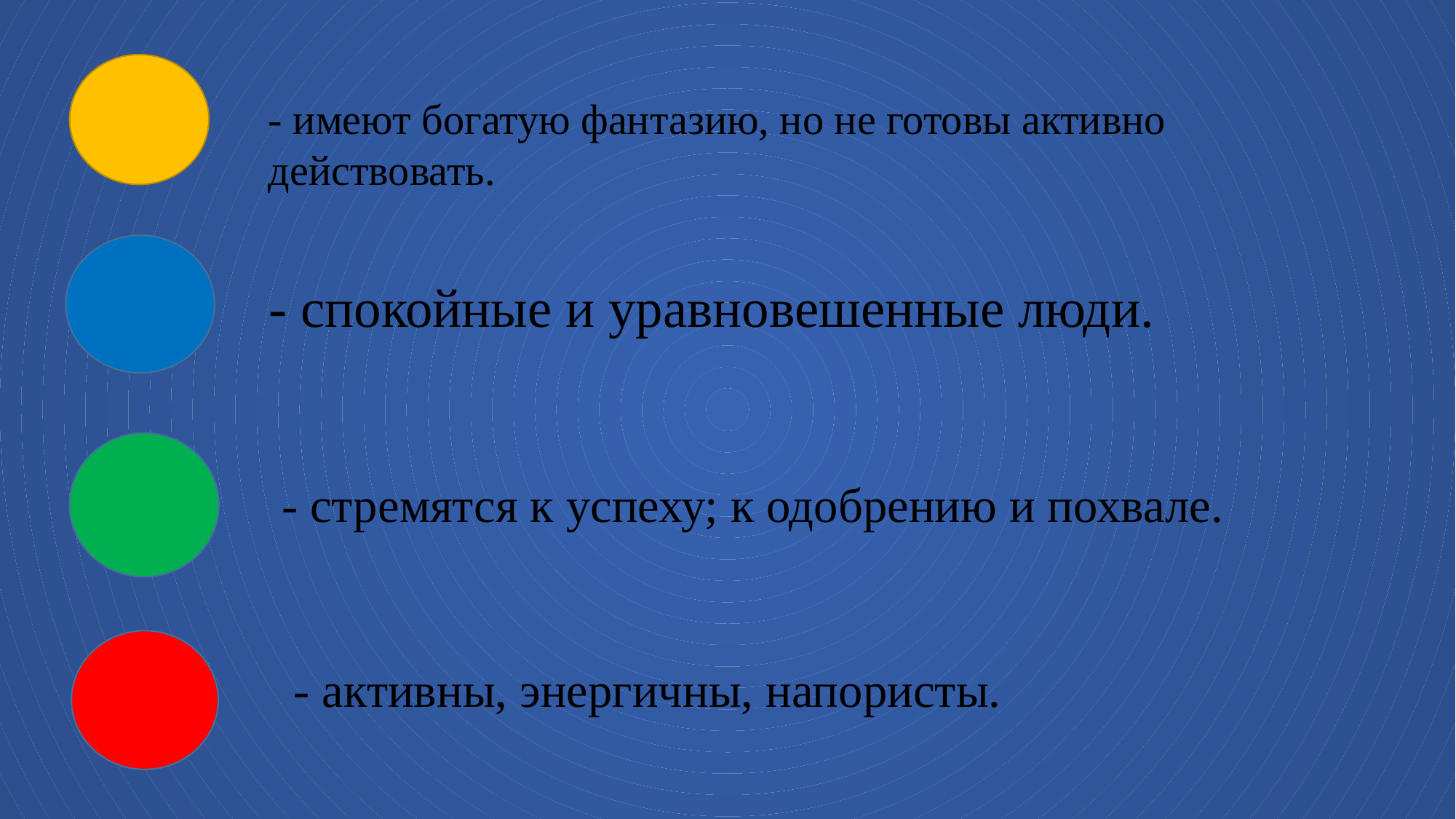

- имеют богатую фантазию, но не готовы активно действовать.

- спокойные и уравновешенные люди.

- стремятся к успеху; к одобрению и похвале.

- активны, энергичны, напористы.